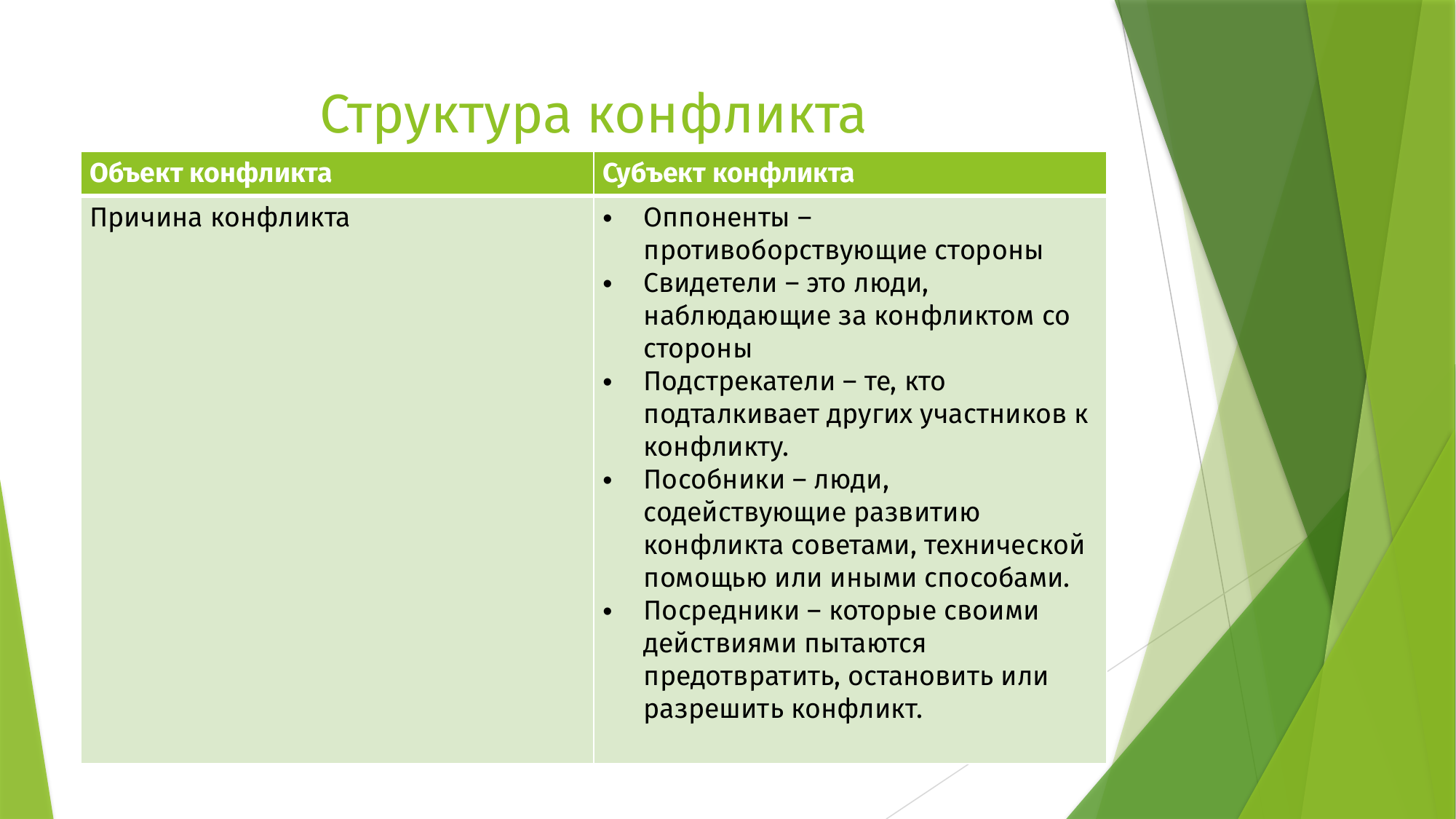

# Структура конфликта
| Объект конфликта | Субъект конфликта |
| --- | --- |
| Причина конфликта | Оппоненты – противоборствующие стороны Свидетели – это люди, наблюдающие за конфликтом со стороны Подстрекатели – те, кто подталкивает других участников к конфликту. Пособники – люди, содействующие развитию конфликта советами, технической помощью или иными способами. Посредники – которые своими действиями пытаются предотвратить, остановить или разрешить конфликт. |